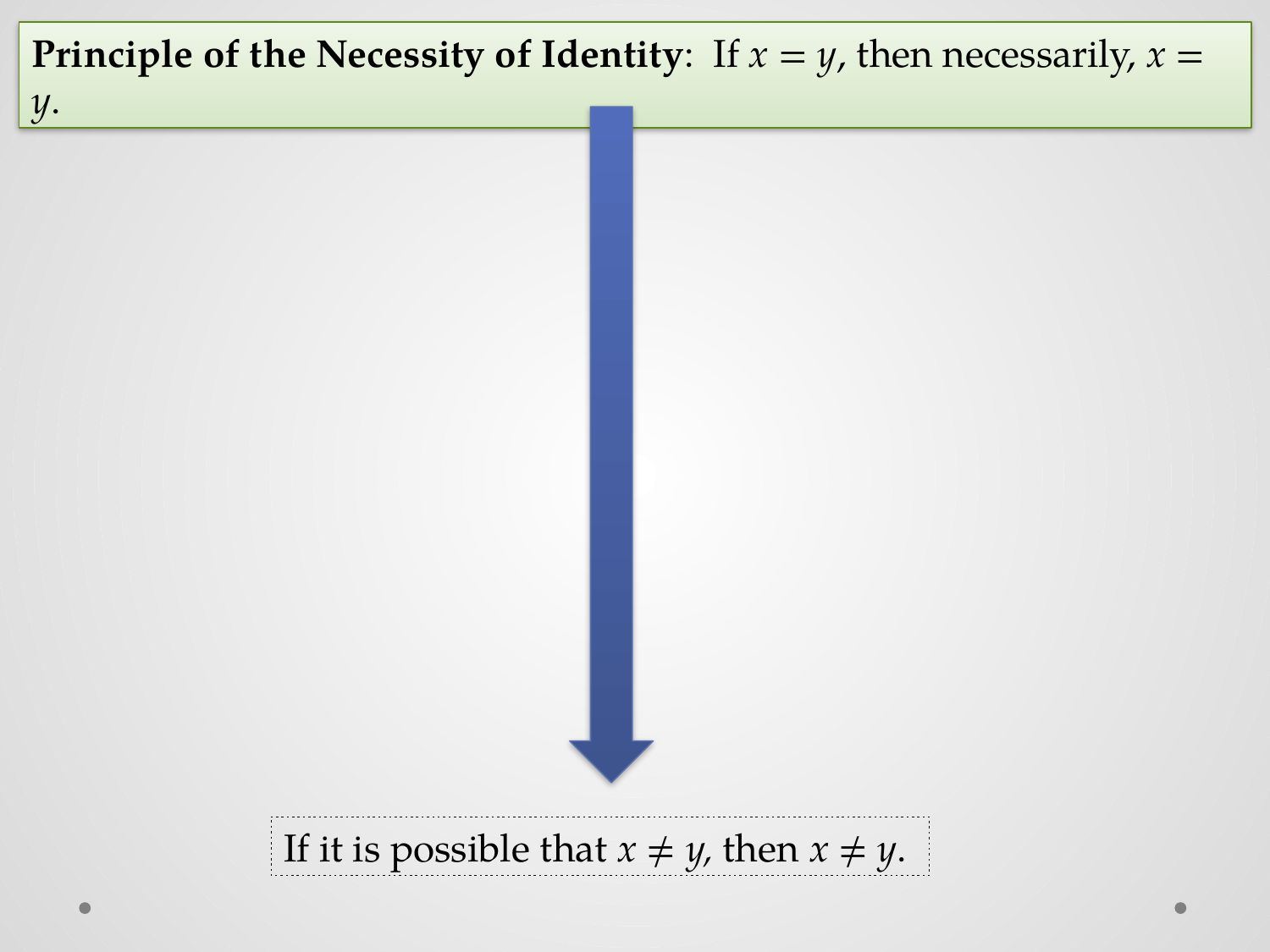

Principle of the Necessity of Identity:  If x = y, then necessarily, x = y.

If it is possible that x ≠ y, then x ≠ y.